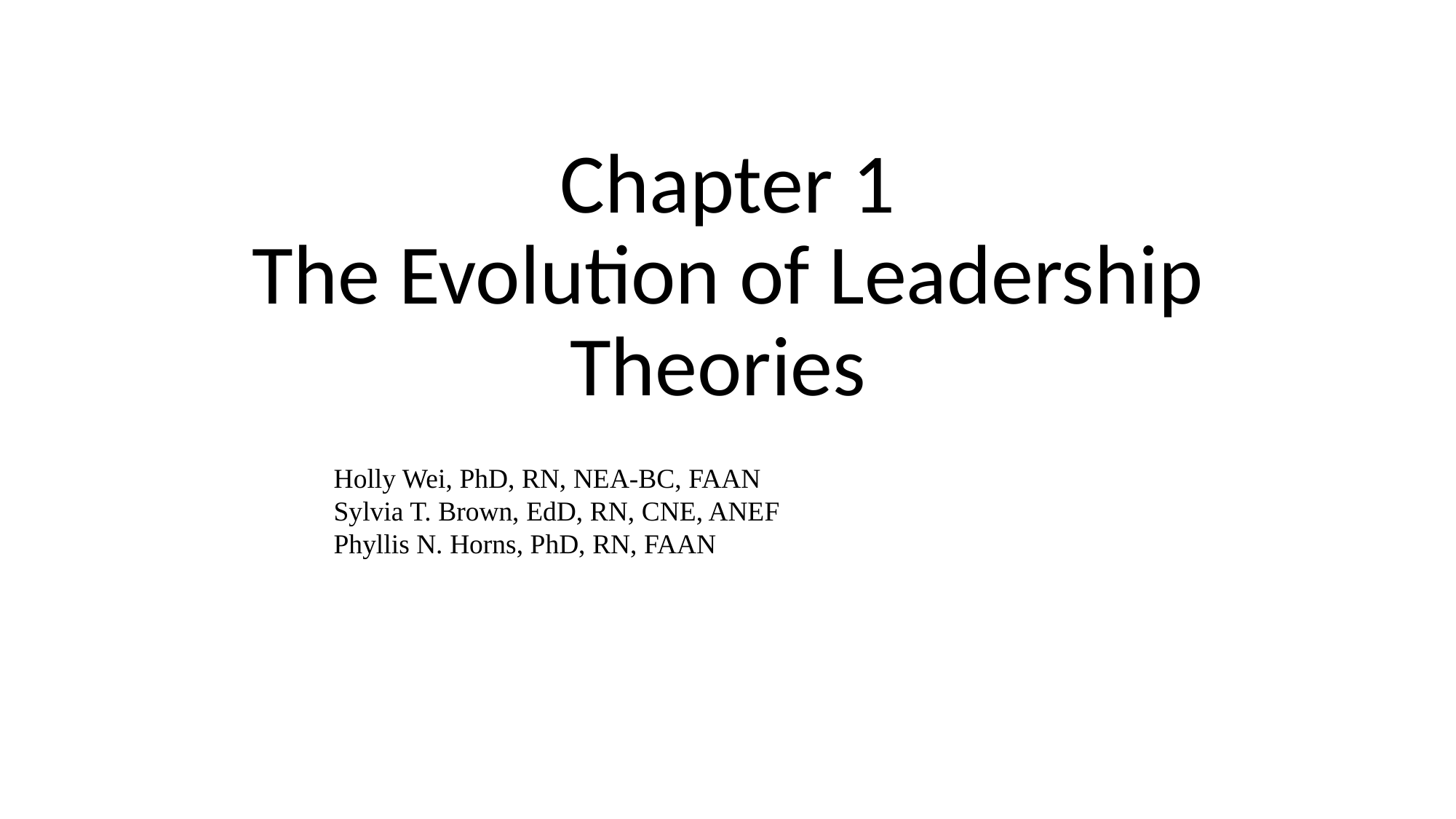

# Chapter 1 The Evolution of Leadership Theories
Holly Wei, PhD, RN, NEA-BC, FAAN
Sylvia T. Brown, EdD, RN, CNE, ANEF
Phyllis N. Horns, PhD, RN, FAAN